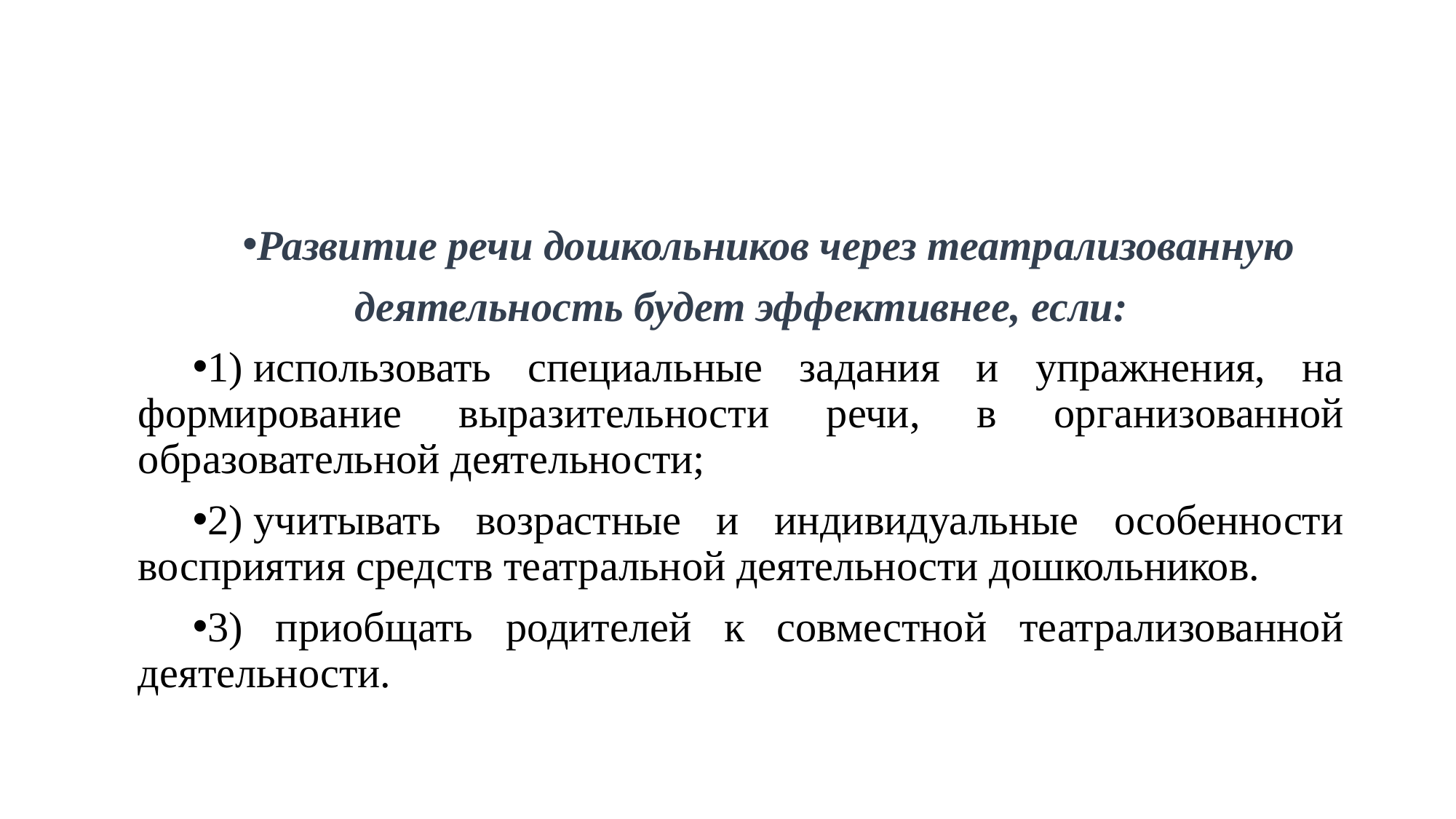

#
Развитие речи дошкольников через театрализованную
деятельность будет эффективнее, если:
1) использовать специальные задания и упражнения, на формирование выразительности речи, в организованной образовательной деятельности;
2) учитывать возрастные и индивидуальные особенности восприятия средств театральной деятельности дошкольников.
3) приобщать родителей к совместной театрализованной деятельности.